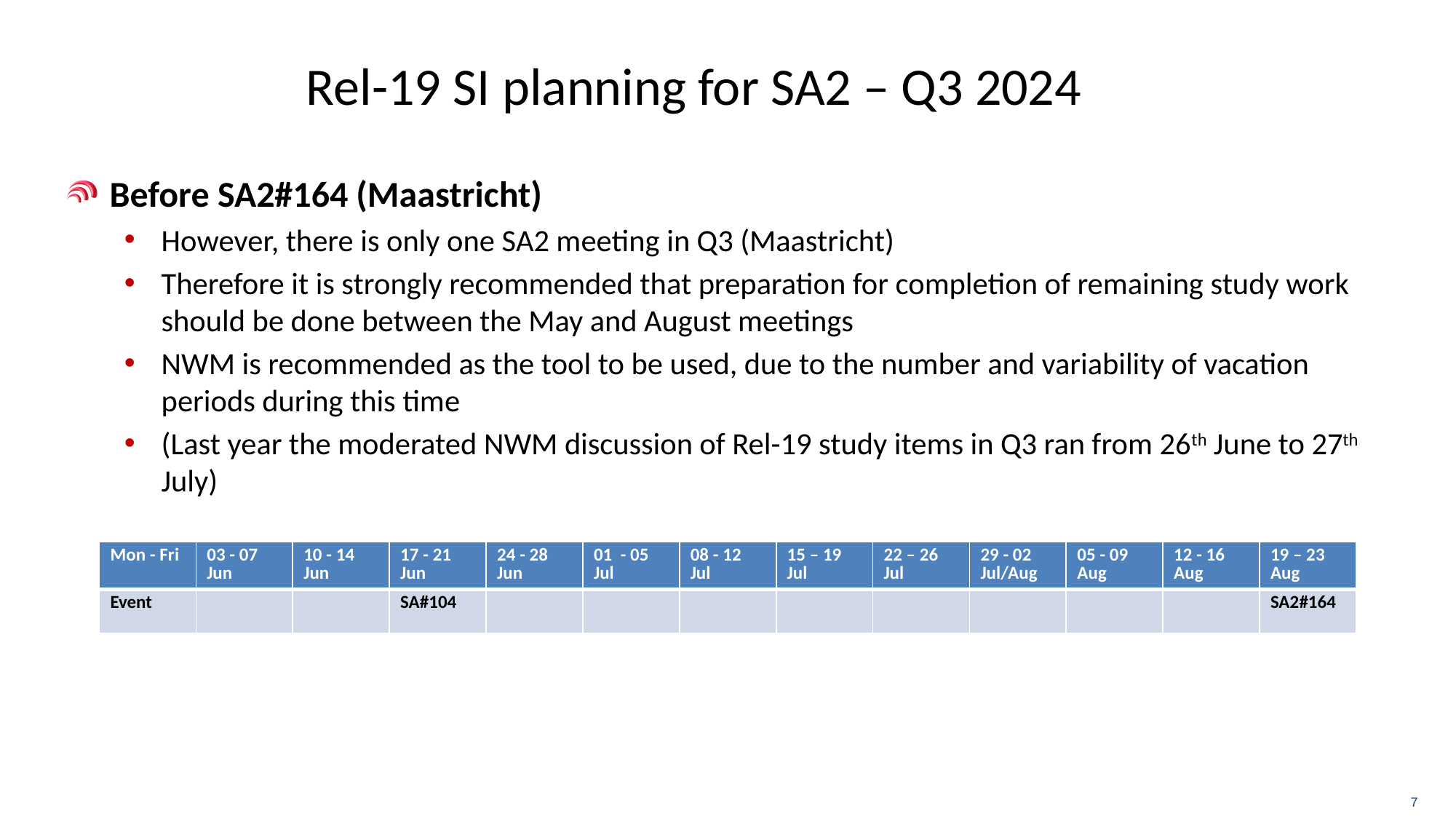

# Rel-19 SI planning for SA2 – Q3 2024
Before SA2#164 (Maastricht)
However, there is only one SA2 meeting in Q3 (Maastricht)
Therefore it is strongly recommended that preparation for completion of remaining study work should be done between the May and August meetings
NWM is recommended as the tool to be used, due to the number and variability of vacation periods during this time
(Last year the moderated NWM discussion of Rel-19 study items in Q3 ran from 26th June to 27th July)

| Mon - Fri | 03 - 07 Jun | 10 - 14 Jun | 17 - 21 Jun | 24 - 28 Jun | 01 - 05 Jul | 08 - 12 Jul | 15 – 19 Jul | 22 – 26 Jul | 29 - 02 Jul/Aug | 05 - 09 Aug | 12 - 16 Aug | 19 – 23 Aug |
| --- | --- | --- | --- | --- | --- | --- | --- | --- | --- | --- | --- | --- |
| Event |  |  | SA#104 |  |  |  |  |  |  |  |  | SA2#164 |